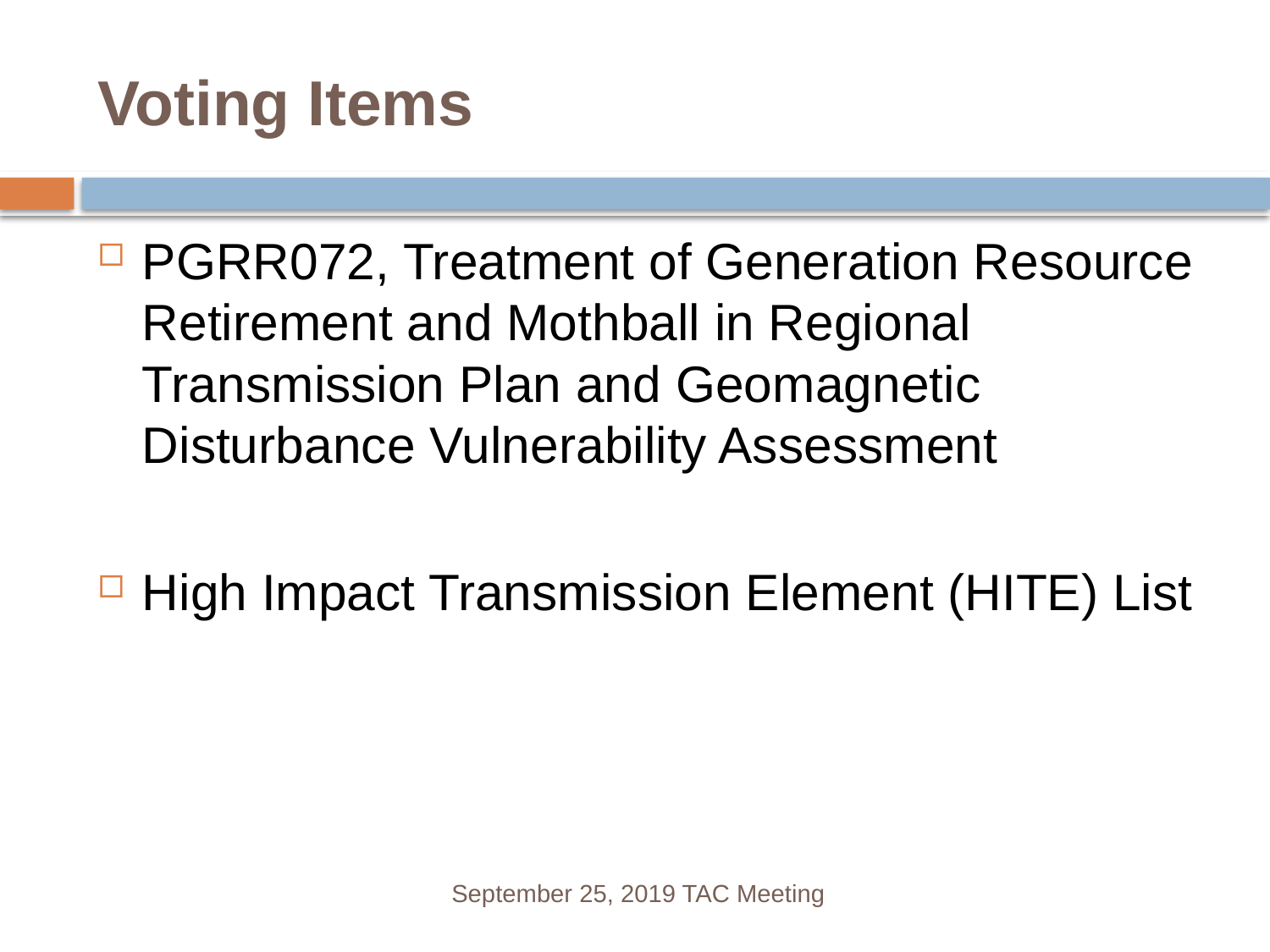

# Voting Items
PGRR072, Treatment of Generation Resource Retirement and Mothball in Regional Transmission Plan and Geomagnetic Disturbance Vulnerability Assessment

High Impact Transmission Element (HITE) List
September 25, 2019 TAC Meeting